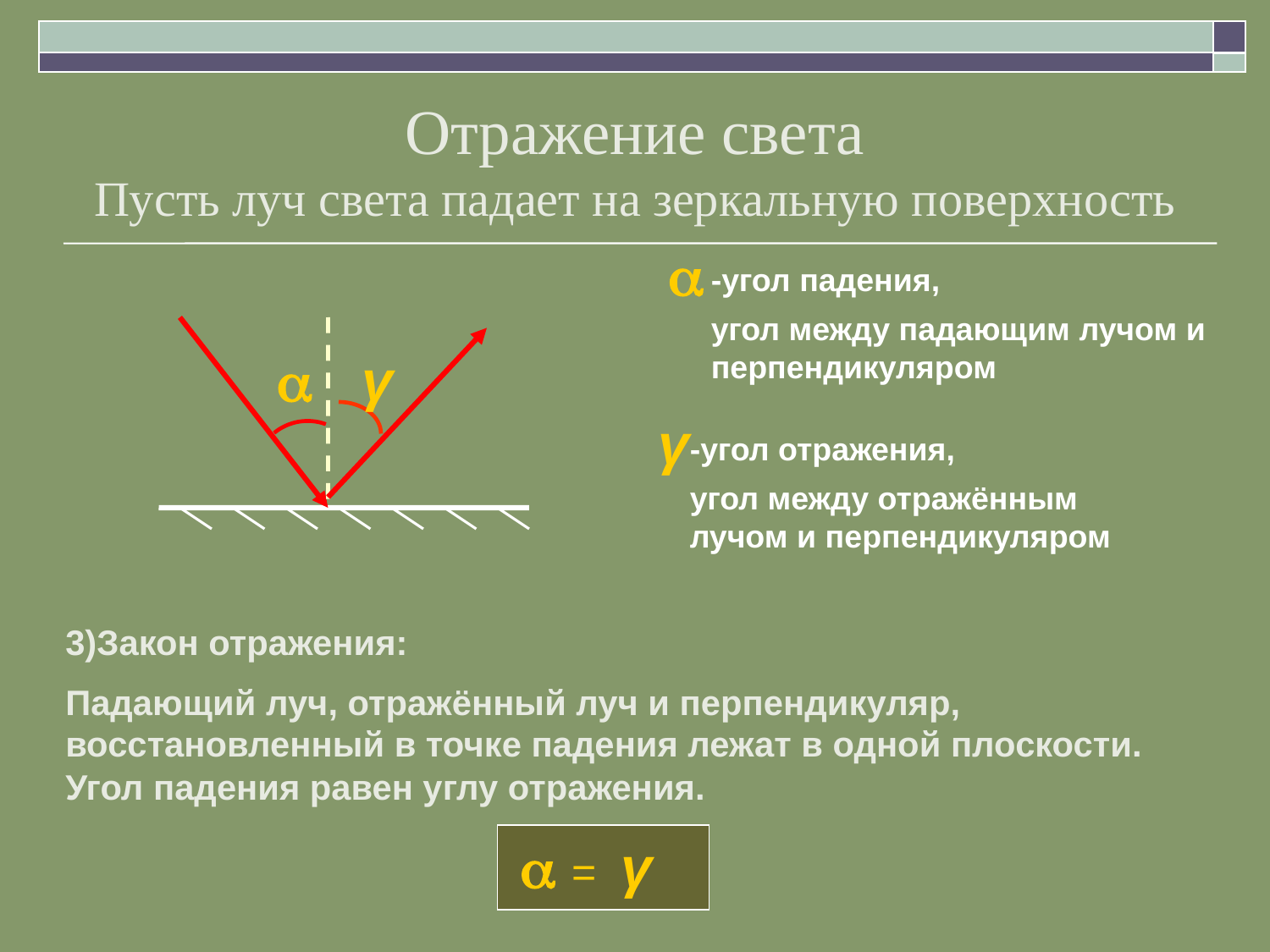

# Отражение света Пусть луч света падает на зеркальную поверхность
α
-угол падения,
угол между падающим лучом и перпендикуляром

α
γ

γ

-угол отражения,
угол между отражённым лучом и перпендикуляром

3)Закон отражения:
Падающий луч, отражённый луч и перпендикуляр, восстановленный в точке падения лежат в одной плоскости. Угол падения равен углу отражения.

α =
 γ